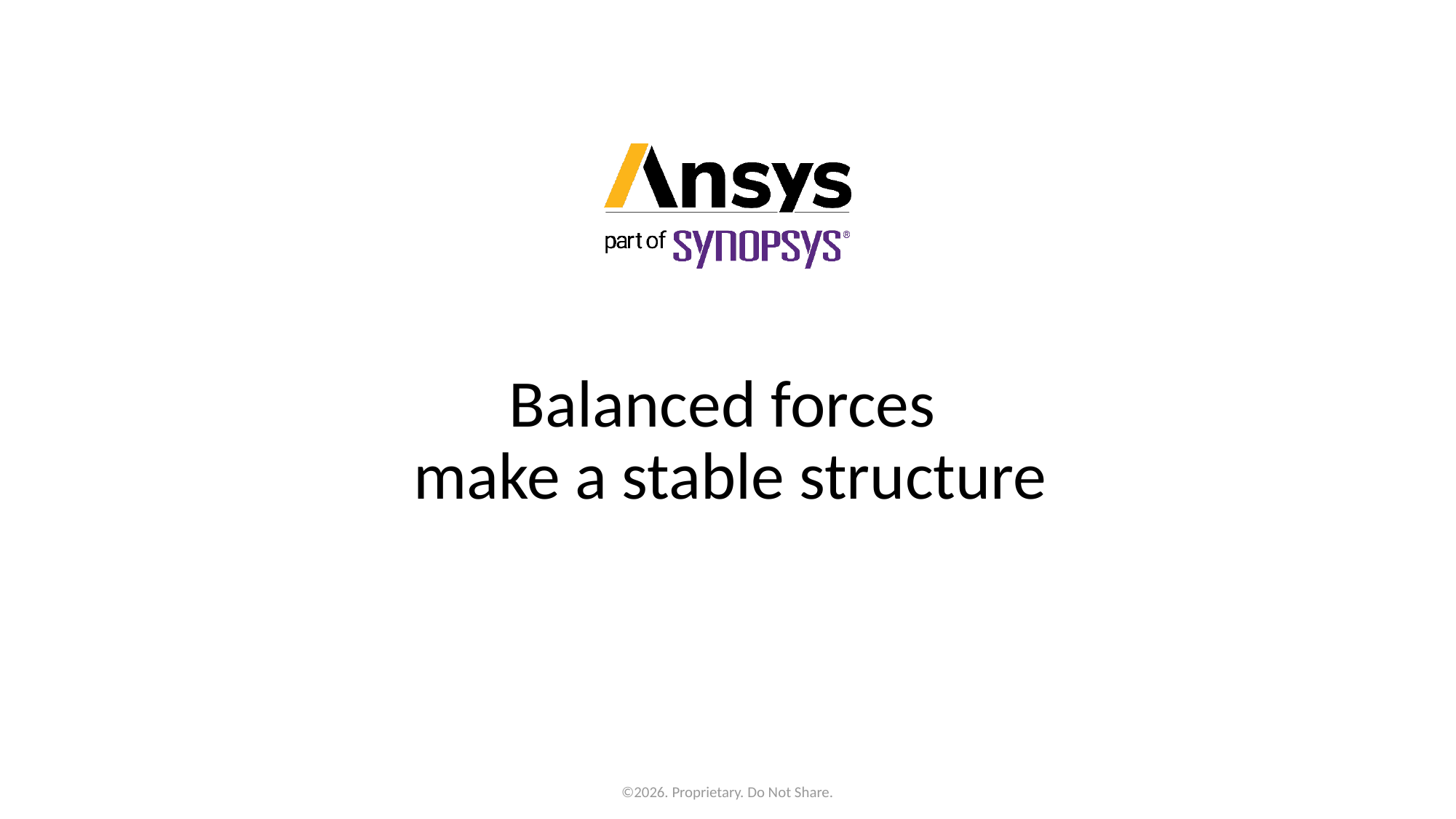

# Balanced forces make a stable structure